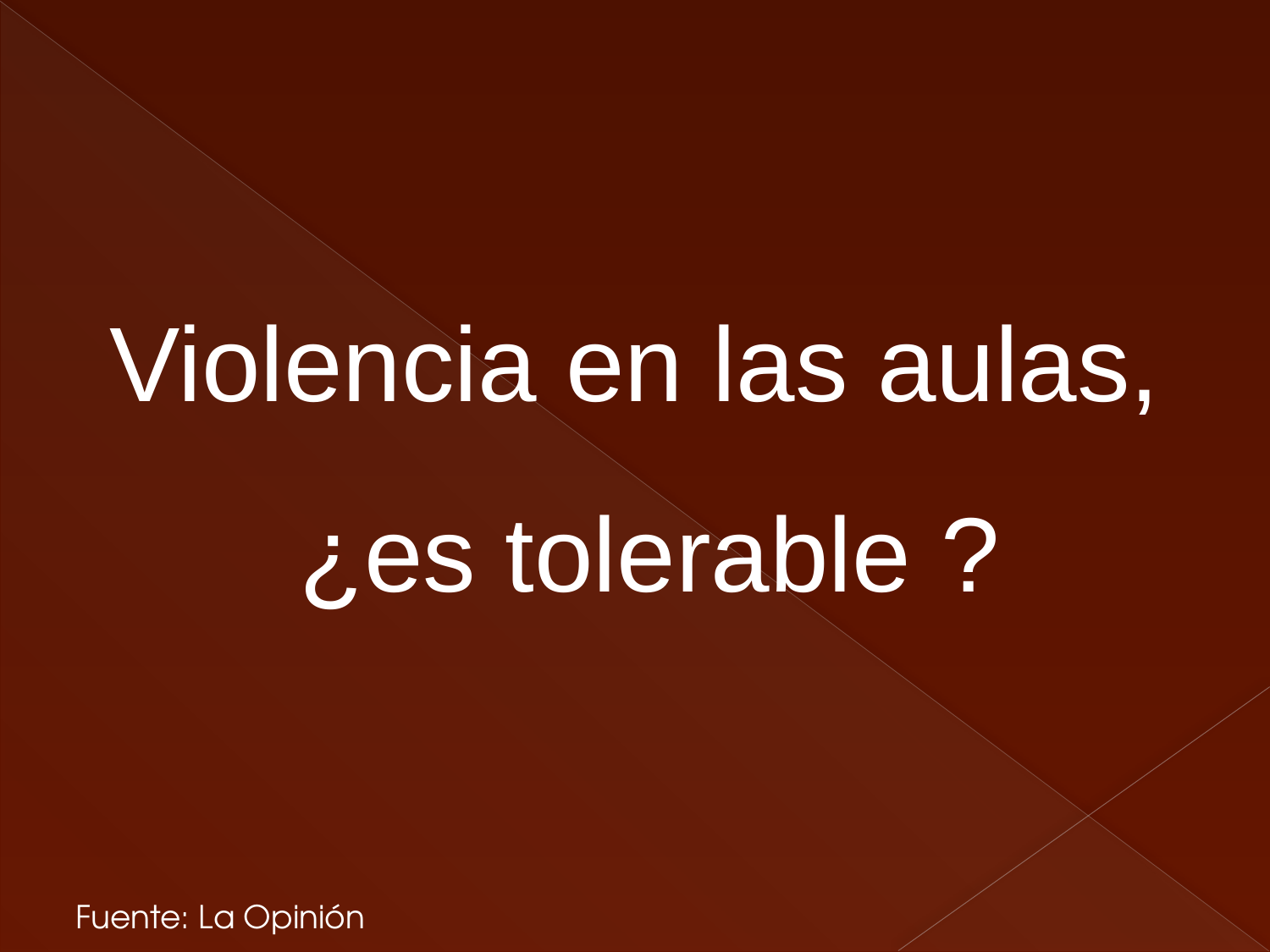

Violencia en las aulas,

 ¿es tolerable ?
Fuente: La Opinión